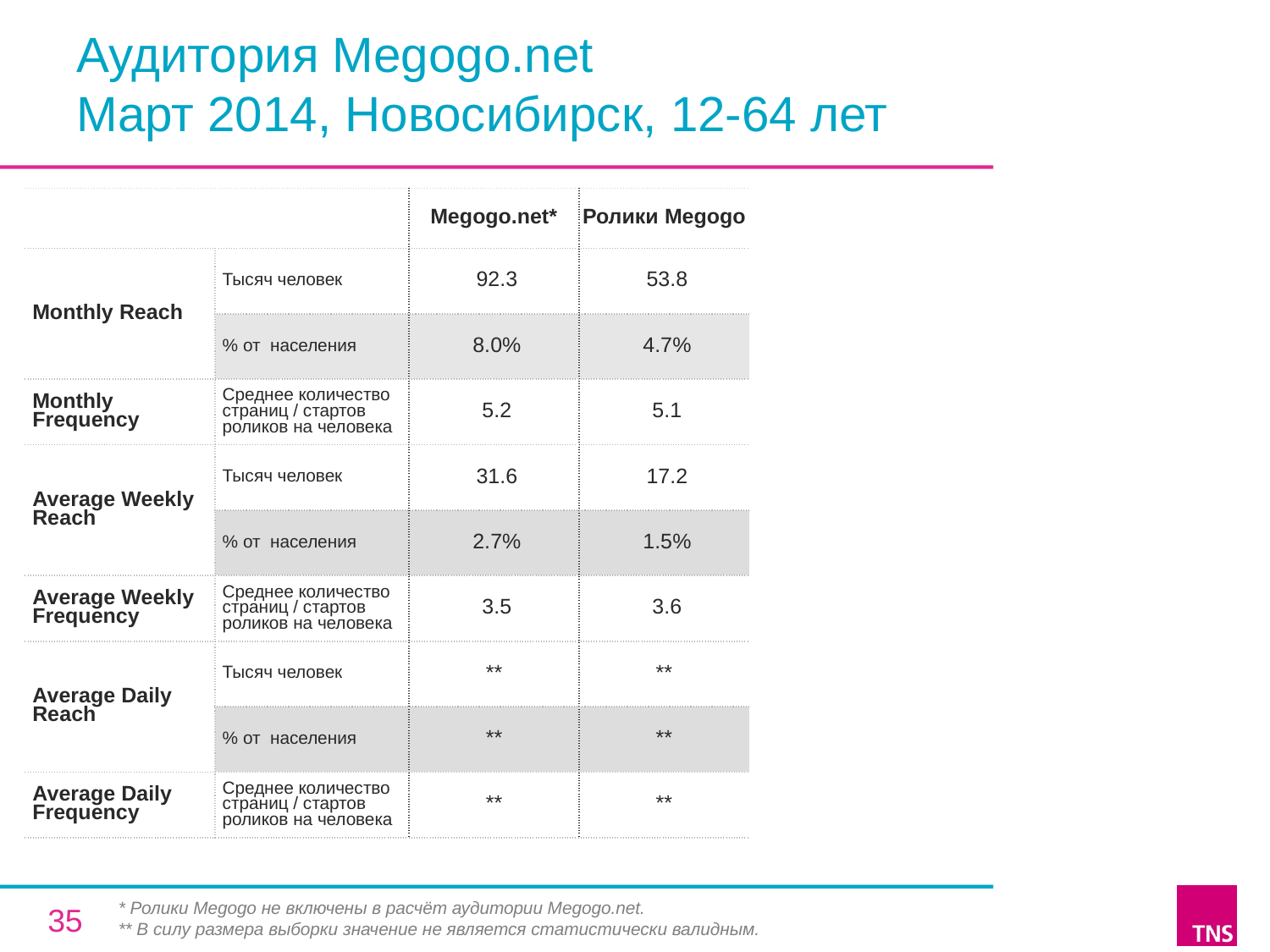

# Аудитория Megogo.net Март 2014, Новосибирск, 12-64 лет
|  |  | Megogo.net\* | Ролики Megogo |
| --- | --- | --- | --- |
| Monthly Reach | Тысяч человек | 92.3 | 53.8 |
|  | % от населения | 8.0% | 4.7% |
| Monthly Frequency | Среднее количество страниц / стартов роликов на человека | 5.2 | 5.1 |
| Average Weekly Reach | Тысяч человек | 31.6 | 17.2 |
|  | % от населения | 2.7% | 1.5% |
| Average Weekly Frequency | Среднее количество страниц / стартов роликов на человека | 3.5 | 3.6 |
| Average Daily Reach | Тысяч человек | \*\* | \*\* |
|  | % от населения | \*\* | \*\* |
| Average Daily Frequency | Среднее количество страниц / стартов роликов на человека | \*\* | \*\* |
* Ролики Megogo не включены в расчёт аудитории Megogo.net.
** В силу размера выборки значение не является статистически валидным.
35